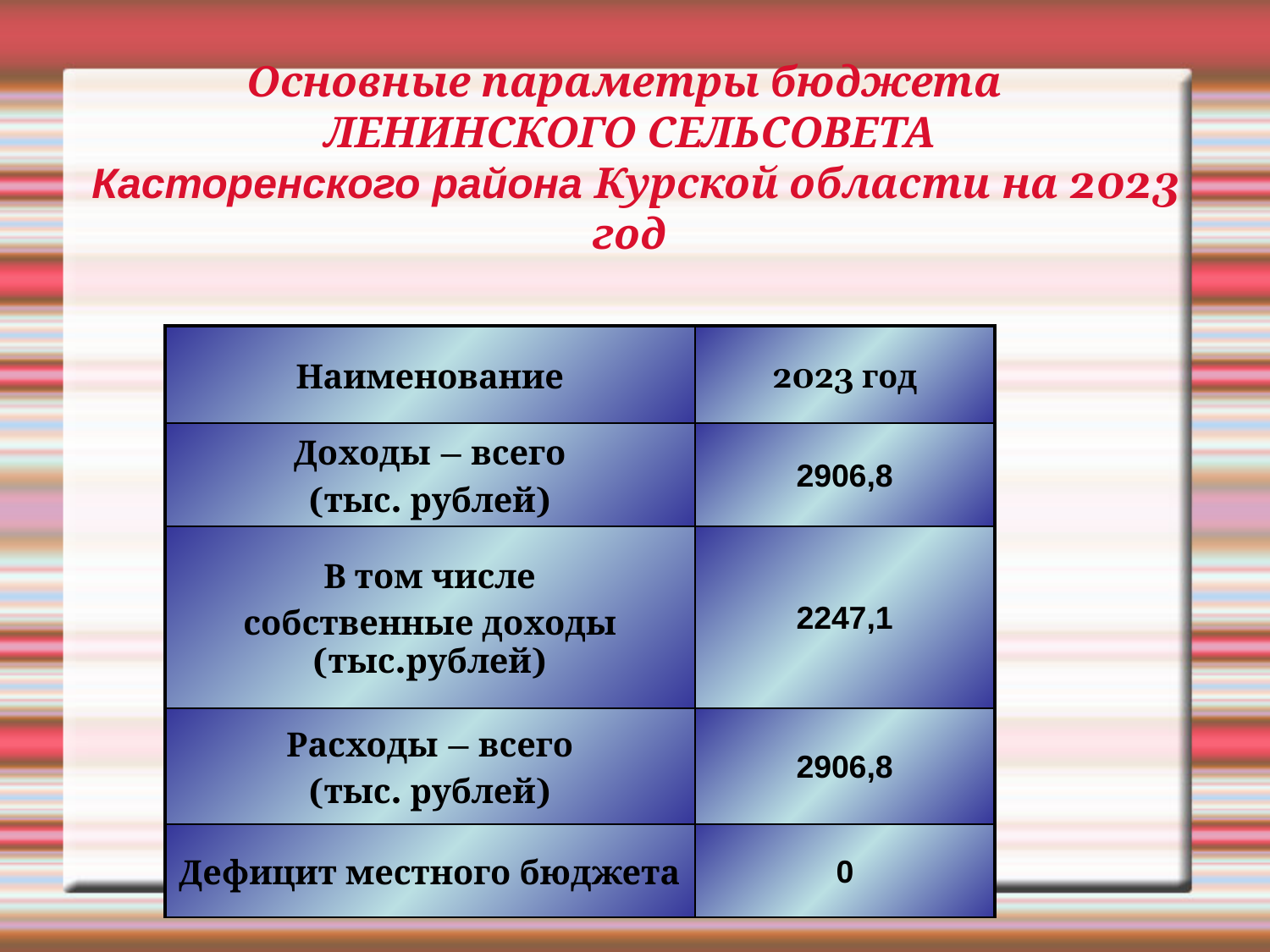

# Основные параметры бюджета ЛЕНИНСКОГО СЕЛЬСОВЕТА Касторенского района Курской области на 2023 год
| Наименование | 2023 год |
| --- | --- |
| Доходы – всего (тыс. рублей) | 2906,8 |
| В том числе собственные доходы (тыс.рублей) | 2247,1 |
| Расходы – всего (тыс. рублей) | 2906,8 |
| Дефицит местного бюджета | 0 |